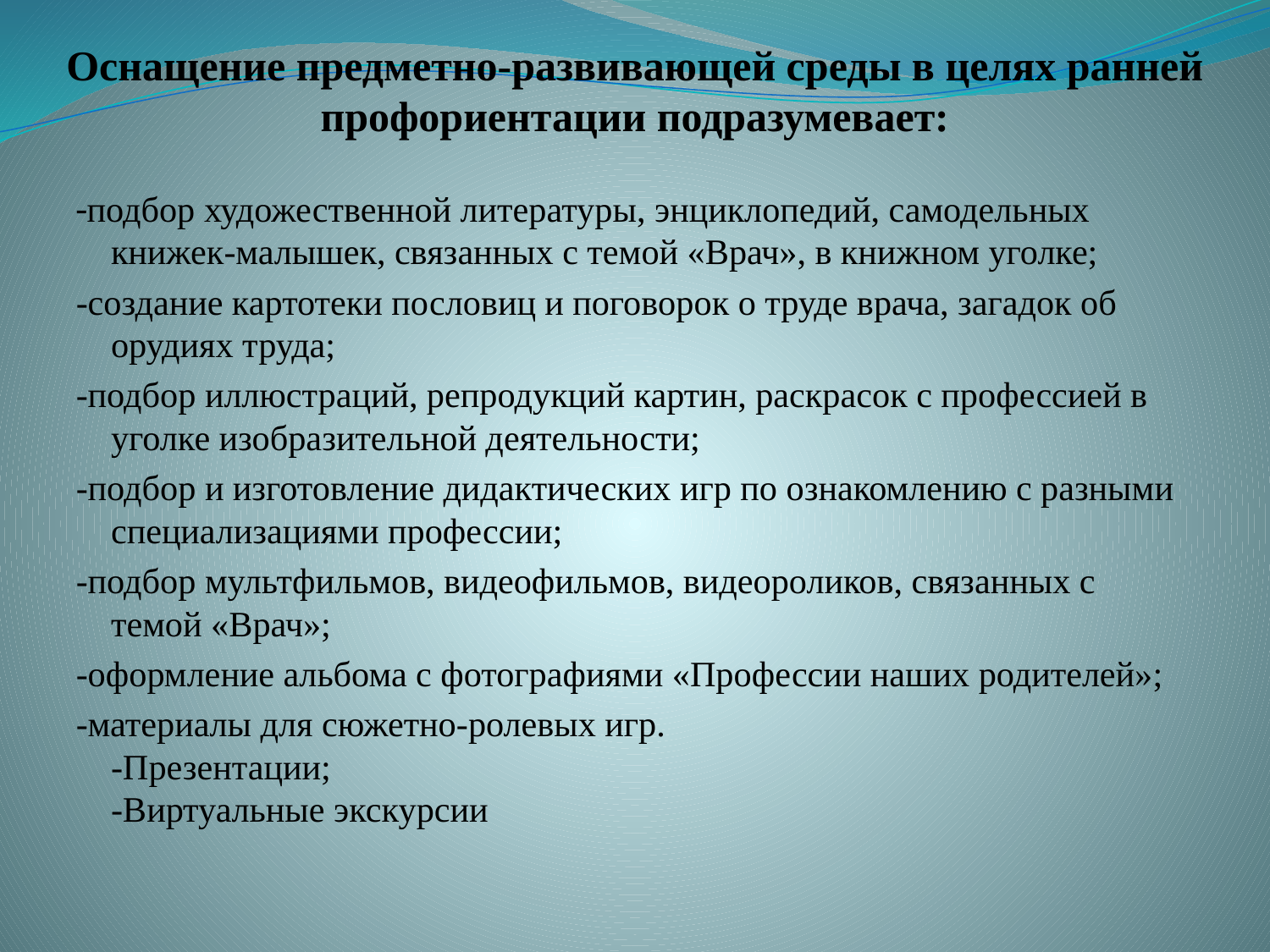

# Оснащение предметно-развивающей среды в целях ранней профориентации подразумевает:
-подбор художественной литературы, энциклопедий, самодельных книжек-малышек, связанных с темой «Врач», в книжном уголке;
-создание картотеки пословиц и поговорок о труде врача, загадок об орудиях труда;
-подбор иллюстраций, репродукций картин, раскрасок с профессией в уголке изобразительной деятельности;
-подбор и изготовление дидактических игр по ознакомлению с разными специализациями профессии;
-подбор мультфильмов, видеофильмов, видеороликов, связанных с темой «Врач»;
-оформление альбома с фотографиями «Профессии наших родителей»;
-материалы для сюжетно-ролевых игр.
-Презентации;
-Виртуальные экскурсии